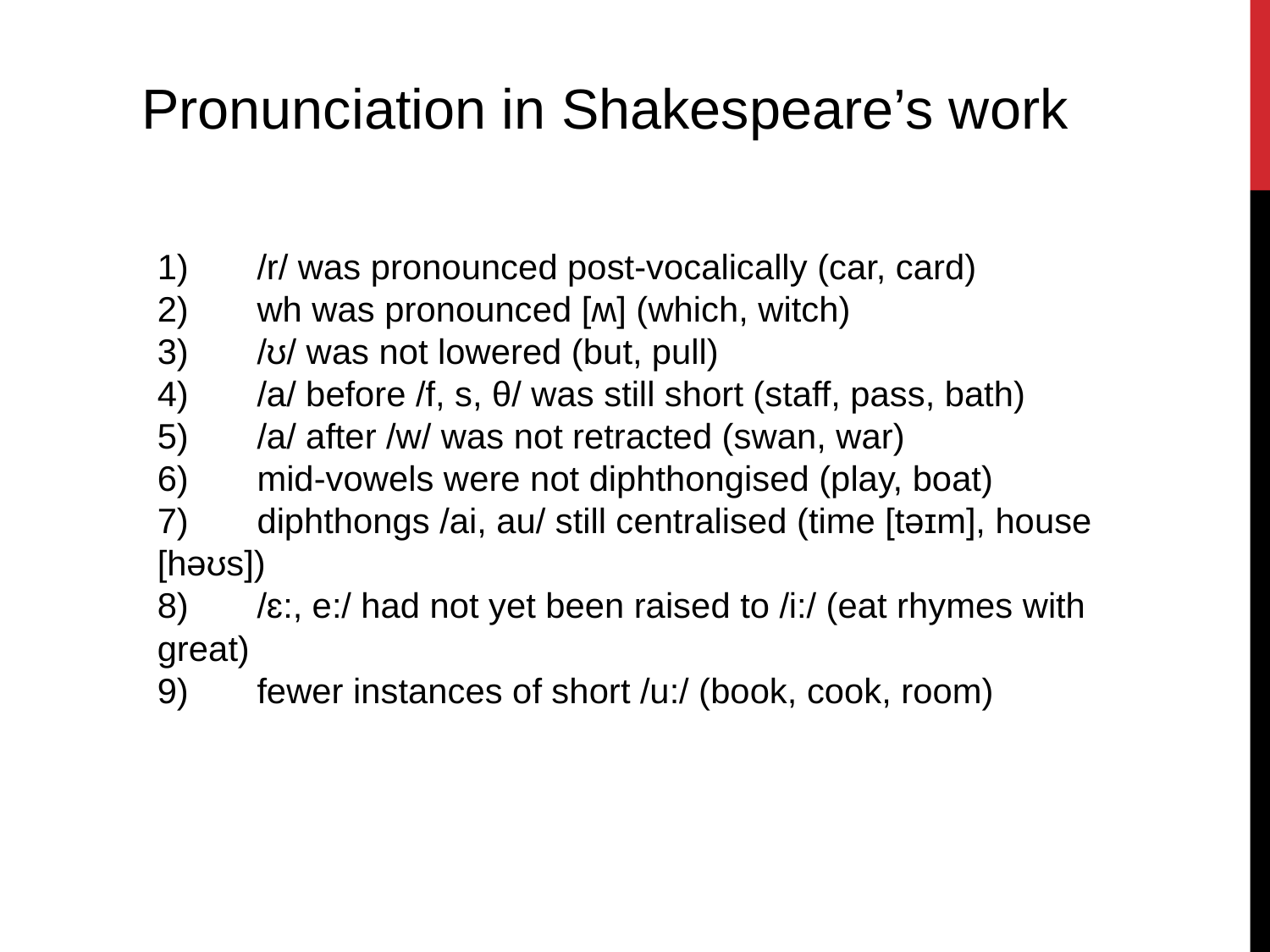

Pronunciation in Shakespeare’s work

1)       /r/ was pronounced post-vocalically (car, card)
2)       wh was pronounced [ʍ] (which, witch)
3)       /ʊ/ was not lowered (but, pull)
4)       /a/ before /f, s, θ/ was still short (staff, pass, bath)
5)       /a/ after /w/ was not retracted (swan, war)
6)       mid-vowels were not diphthongised (play, boat)
7)       diphthongs /ai, au/ still centralised (time [təɪm], house [həʊs])
8)       /ɛ:, e:/ had not yet been raised to /i:/ (eat rhymes with great)
9)       fewer instances of short /u:/ (book, cook, room)